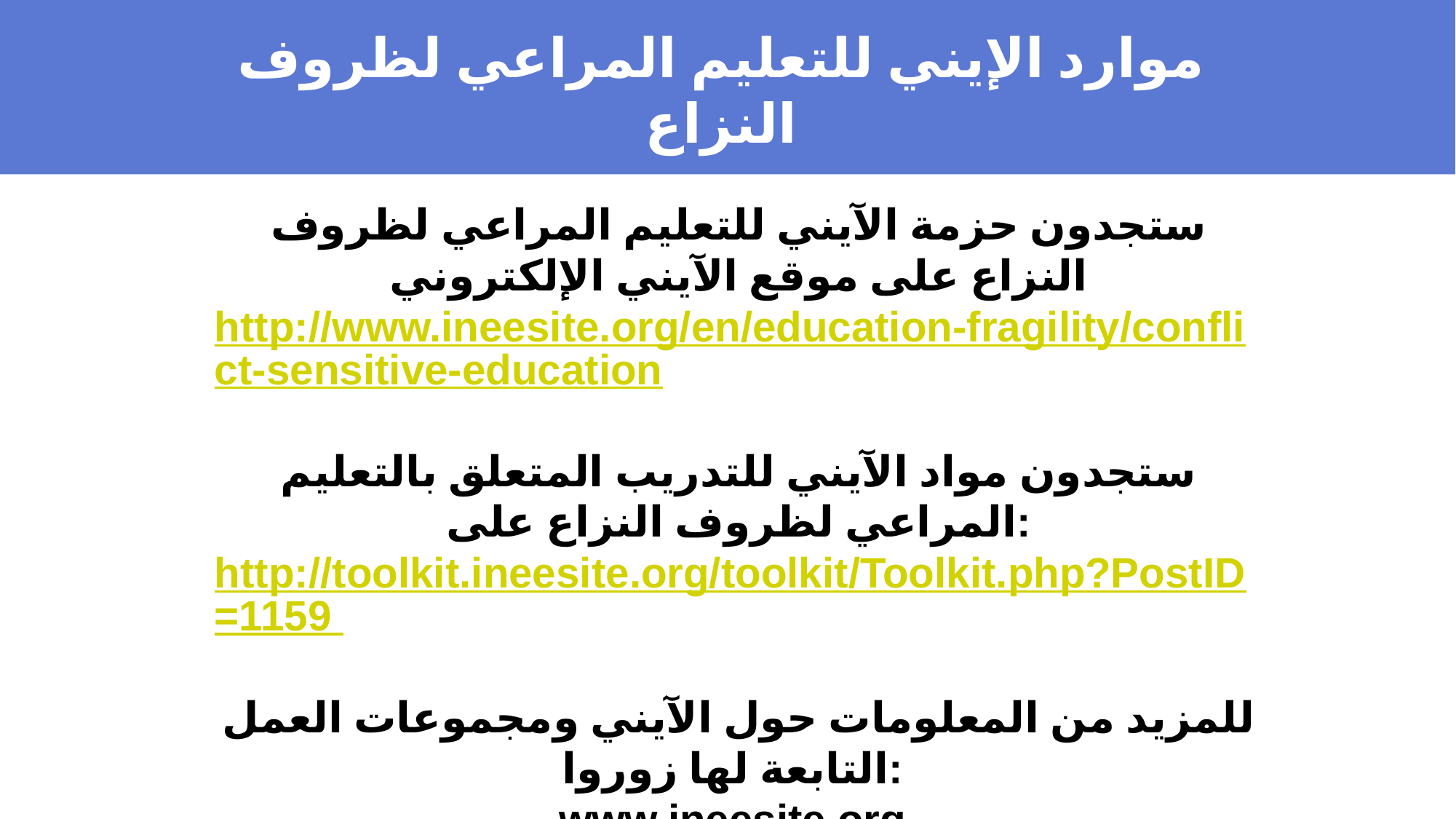

موارد الإيني للتعليم المراعي لظروف النزاع
ستجدون حزمة الآيني للتعليم المراعي لظروف النزاع على موقع الآيني الإلكتروني
http://www.ineesite.org/en/education-fragility/conflict-sensitive-education

ستجدون مواد الآيني للتدريب المتعلق بالتعليم المراعي لظروف النزاع على:
http://toolkit.ineesite.org/toolkit/Toolkit.php?PostID=1159

للمزيد من المعلومات حول الآيني ومجموعات العمل التابعة لها زوروا:
www.ineesite.org.